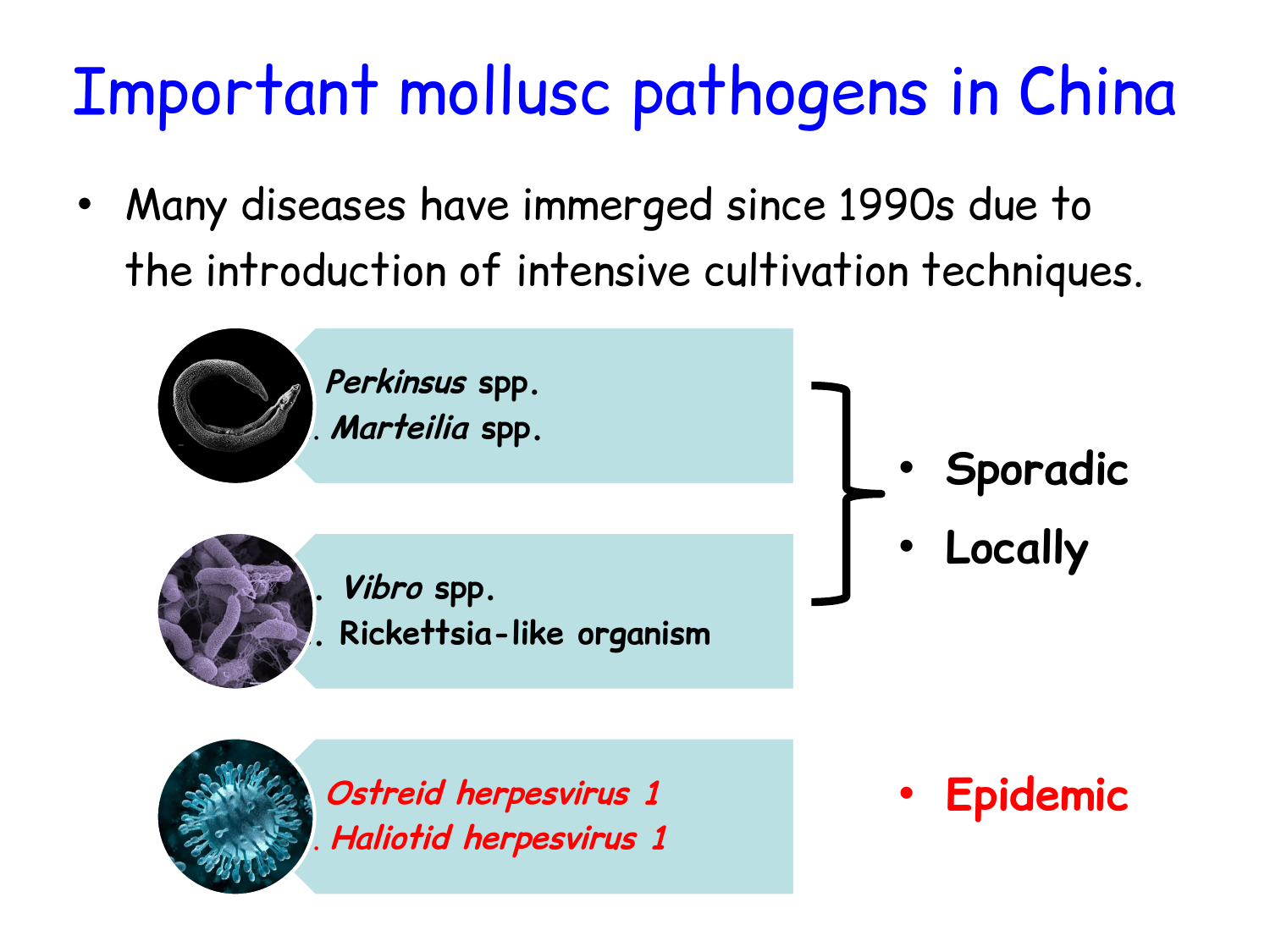

# Important mollusc pathogens in China
Many diseases have immerged since 1990s due to the introduction of intensive cultivation techniques.
1. Perkinsus spp.
2. Marteilia spp.
1. Vibro spp.
2. Rickettsia-like organism
1. Ostreid herpesvirus 1
2. Haliotid herpesvirus 1

Sporadic
Locally
Epidemic